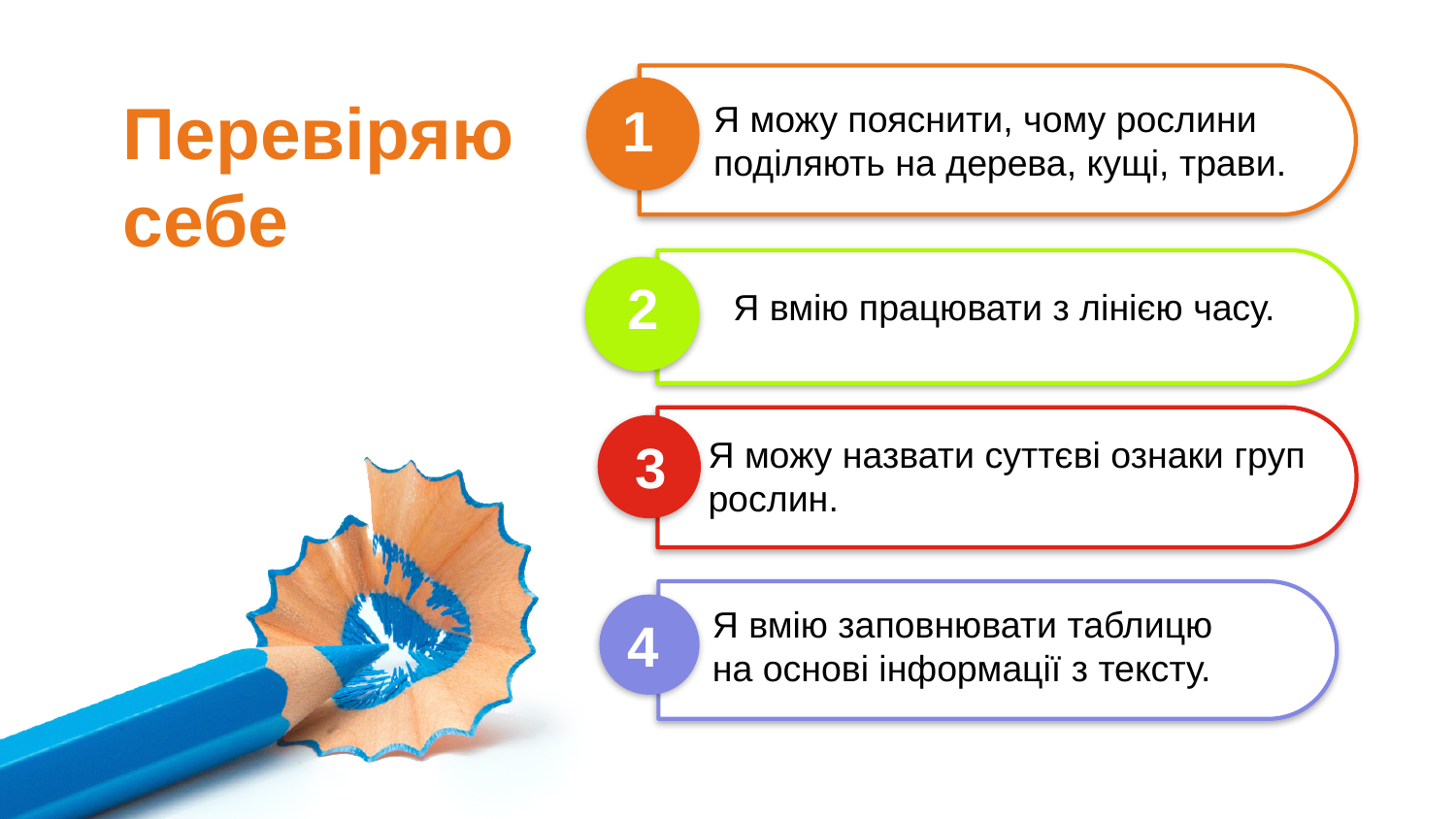

Перевіряю себе

1
Я можу пояснити, чому рослини
поділяють на дерева, кущі, трави.

2
Я вмію працювати з лінією часу.

Я можу назвати суттєві ознаки груп
рослин.
3

Я вмію заповнювати таблицю
на основі інформації з тексту.

4